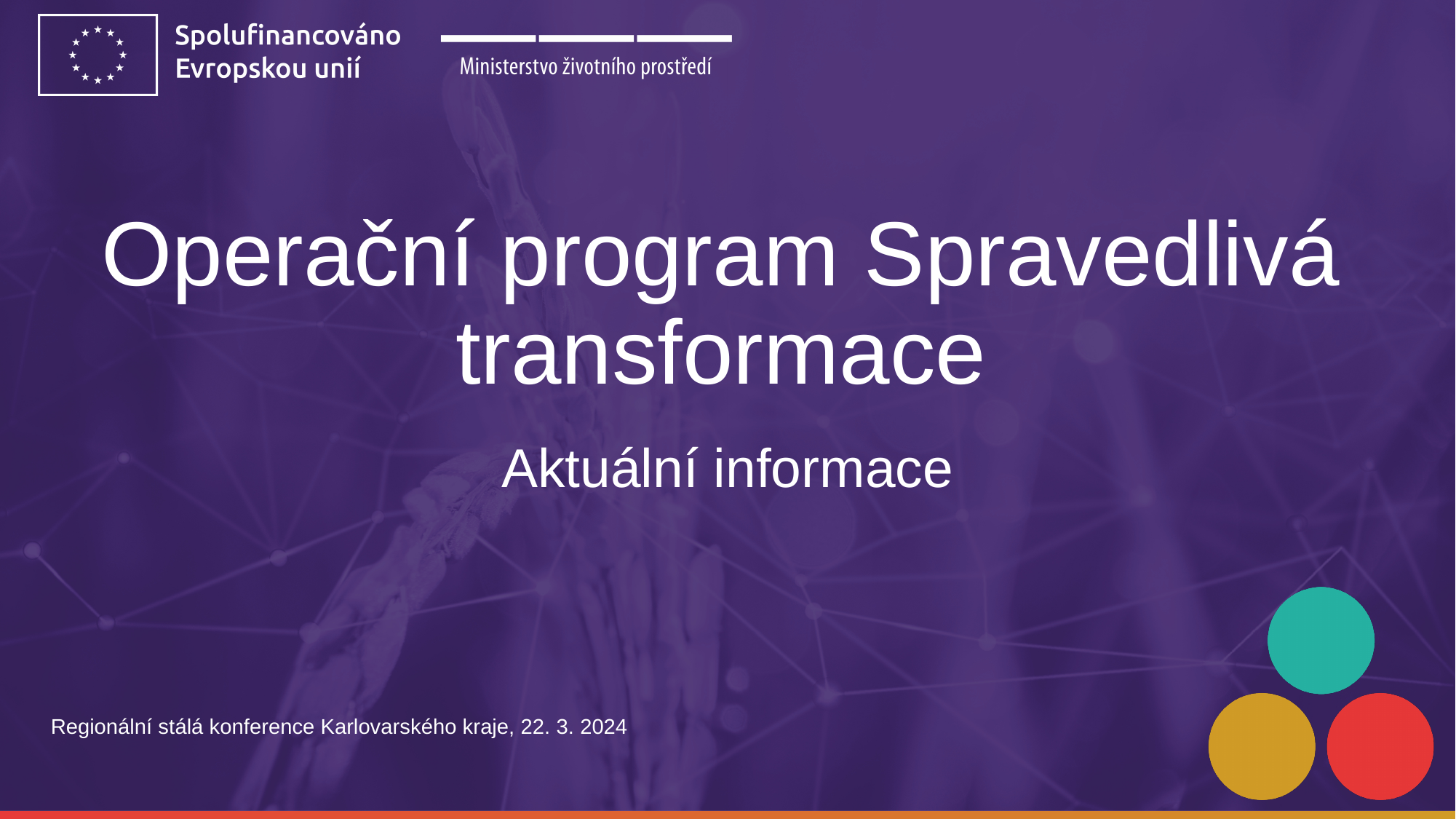

Operační program Spravedlivá transformace
Aktuální informace
Regionální stálá konference Karlovarského kraje, 22. 3. 2024